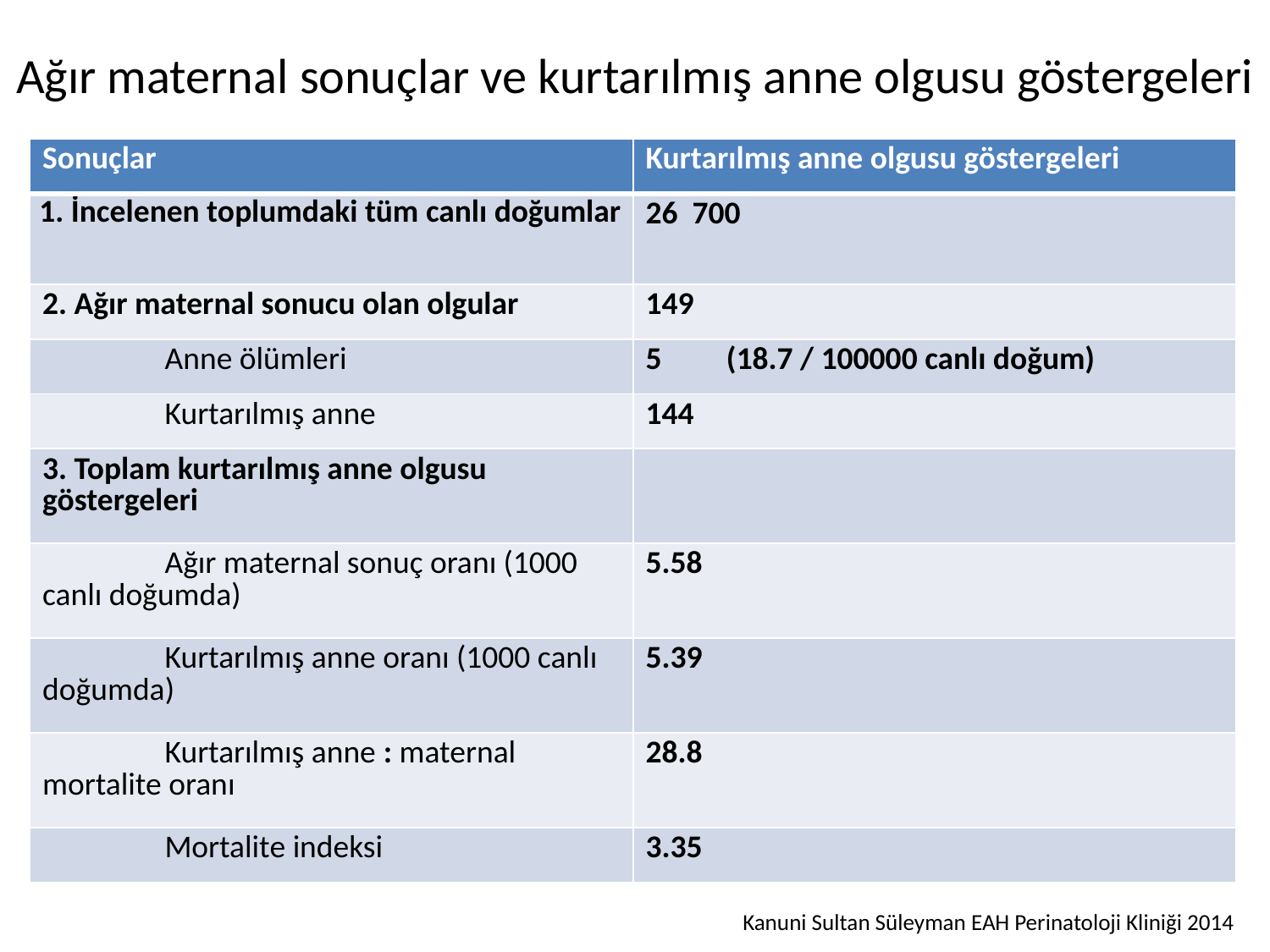

# Ağır maternal sonuçlar ve kurtarılmış anne olgusu göstergeleri
| Sonuçlar | Kurtarılmış anne olgusu göstergeleri |
| --- | --- |
| 1. İncelenen toplumdaki tüm canlı doğumlar | 26 700 |
| 2. Ağır maternal sonucu olan olgular | 149 |
| Anne ölümleri | 5 (18.7 / 100000 canlı doğum) |
| Kurtarılmış anne | 144 |
| 3. Toplam kurtarılmış anne olgusu göstergeleri |  |
| Ağır maternal sonuç oranı (1000 canlı doğumda) | 5.58 |
| Kurtarılmış anne oranı (1000 canlı doğumda) | 5.39 |
| Kurtarılmış anne : maternal mortalite oranı | 28.8 |
| Mortalite indeksi | 3.35 |
		Kanuni Sultan Süleyman EAH Perinatoloji Kliniği 2014